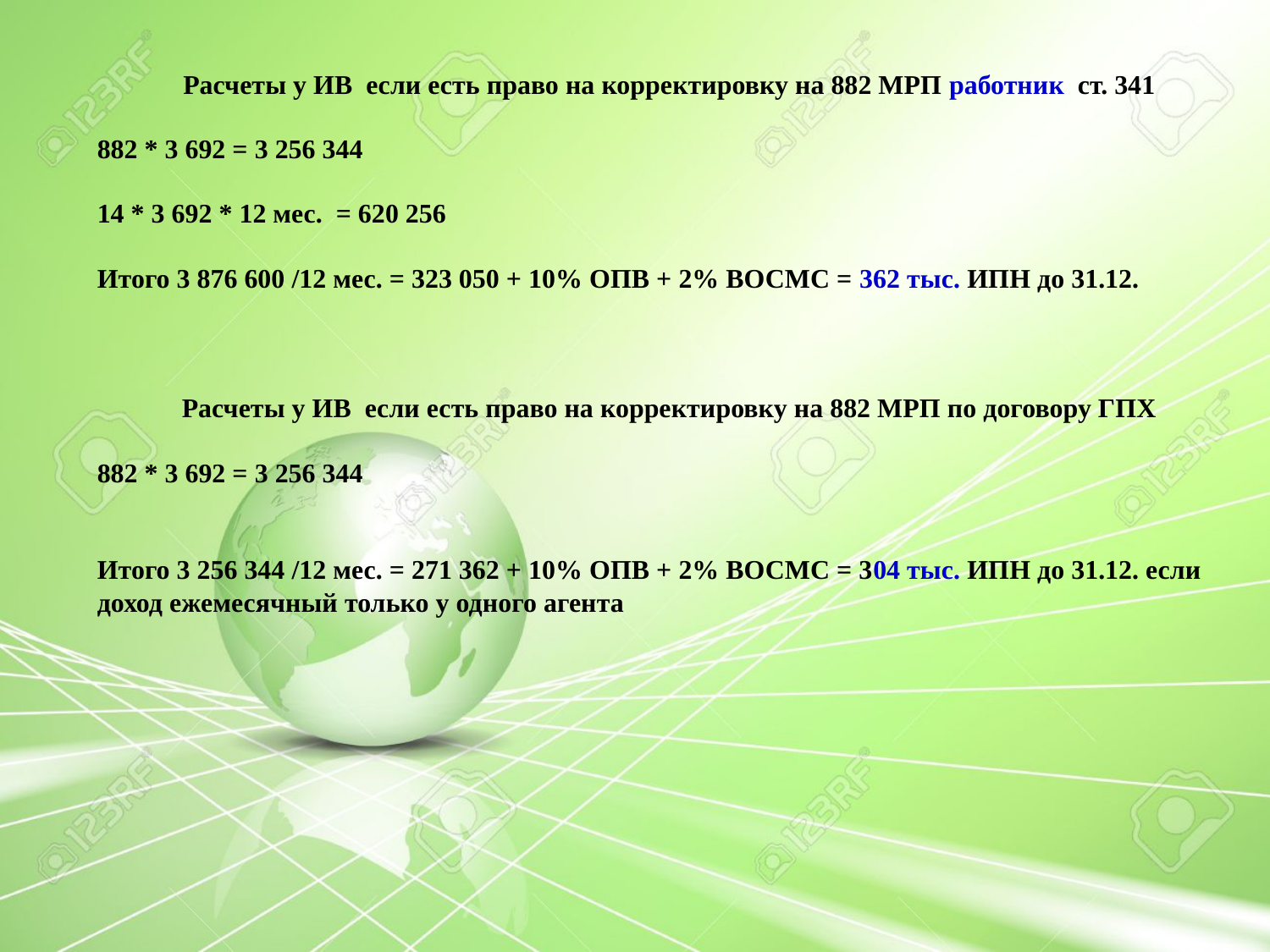

Расчеты у ИВ  если есть право на корректировку на 882 МРП работник  ст. 341

882 * 3 692 = 3 256 344

14 * 3 692 * 12 мес.  = 620 256

Итого 3 876 600 /12 мес. = 323 050 + 10% ОПВ + 2% ВОСМС = 362 тыс. ИПН до 31.12.

Расчеты у ИВ  если есть право на корректировку на 882 МРП по договору ГПХ

882 * 3 692 = 3 256 344

Итого 3 256 344 /12 мес. = 271 362 + 10% ОПВ + 2% ВОСМС = 304 тыс. ИПН до 31.12. если доход ежемесячный только у одного агента